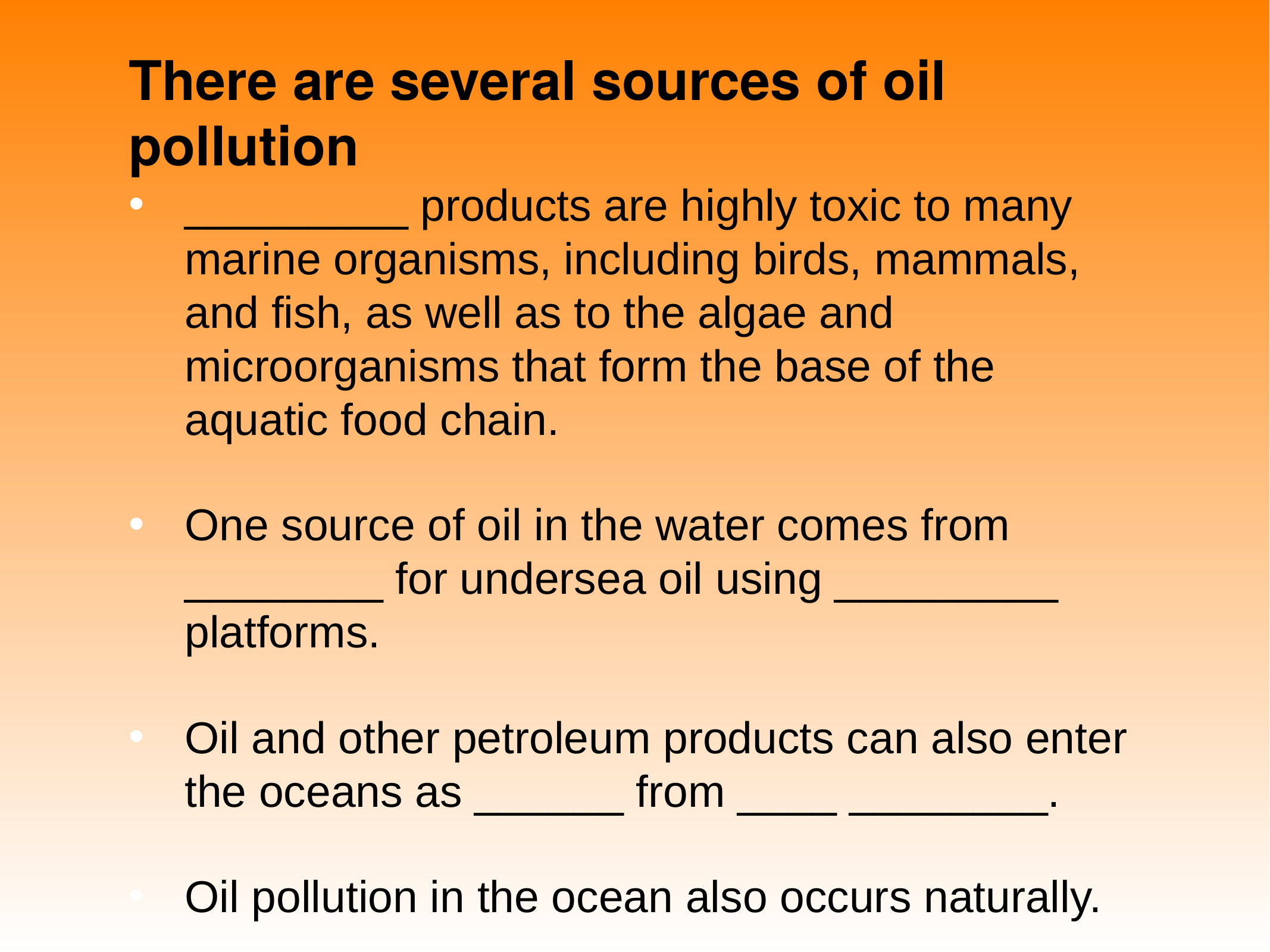

# There are several sources of oil pollution
_________ products are highly toxic to many marine organisms, including birds, mammals, and fish, as well as to the algae and microorganisms that form the base of the aquatic food chain.
One source of oil in the water comes from ________ for undersea oil using _________ platforms.
Oil and other petroleum products can also enter the oceans as ______ from ____ ________.
Oil pollution in the ocean also occurs naturally.